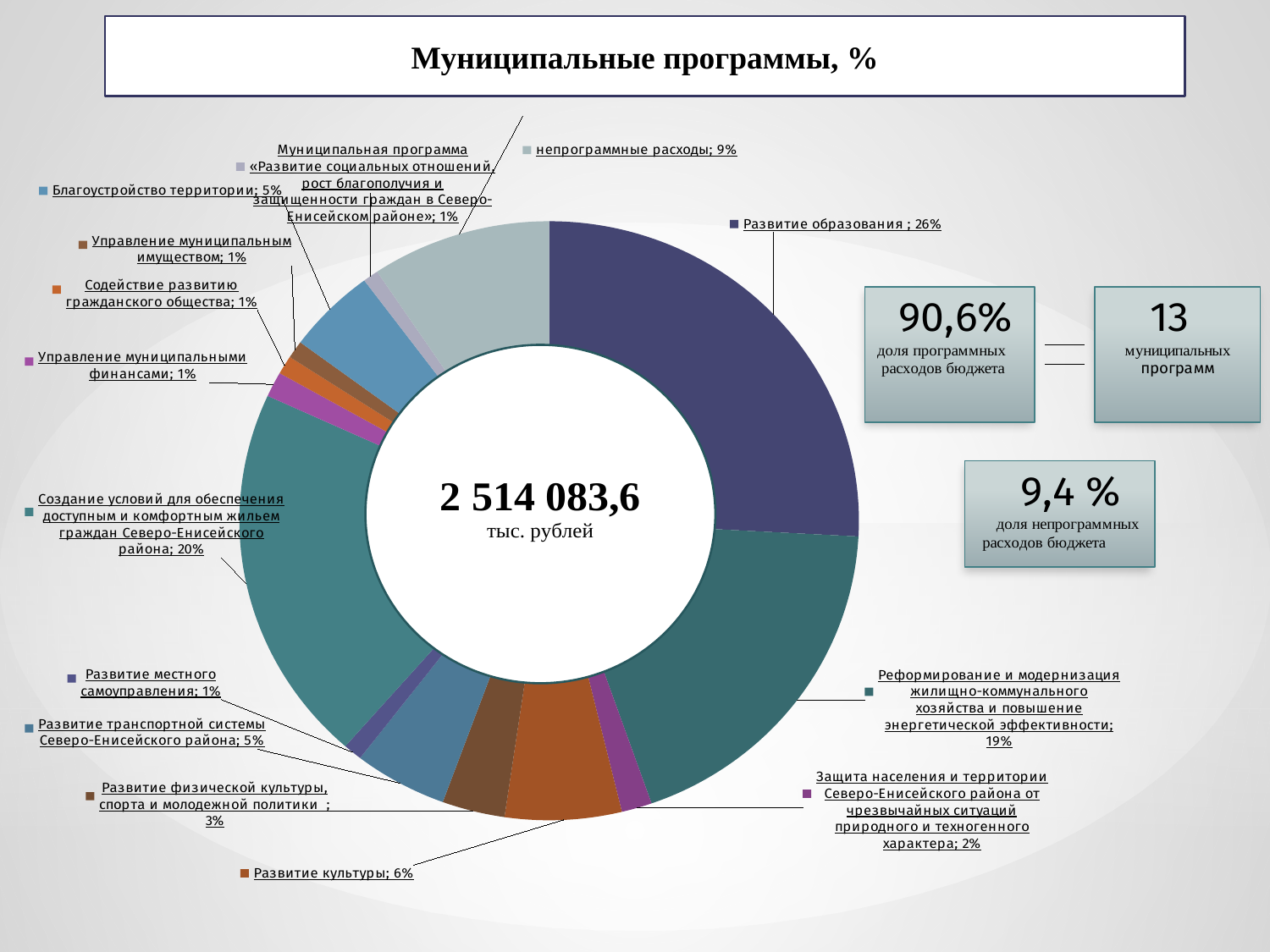

Муниципальные программы, %

### Chart

| Category | Продажи |
|---|---|
| Развитие образования  | 649570.8 |
| Реформирование и модернизация жилищно-коммунального хозяйства и повышение энергетической эффективности | 472599.4 |
| Защита населения и территории Северо-Енисейского района от чрезвычайных ситуаций природного и техногенного характера | 40073.0 |
| Развитие культуры | 152787.5 |
| Развитие физической культуры, спорта и молодежной политики   | 82321.2 |
| Развитие транспортной системы Северо-Енисейского района | 122393.6 |
| Развитие местного самоуправления | 24794.9 |
| Создание условий для обеспечения доступным и комфортным жильем граждан Северо-Енисейского района | 513106.9 |
| Управление муниципальными финансами | 34054.6 |
| Содействие развитию гражданского общества | 25267.9 |
| Управление муниципальным имуществом | 23881.4 |
| Благоустройство территории | 117343.0 |
| Муниципальная программа «Развитие социальных отношений, рост благополучия и защищенности граждан в Северо-Енисейском районе» | 20237.8 |
| непрограммные расходы | 235651.6 |